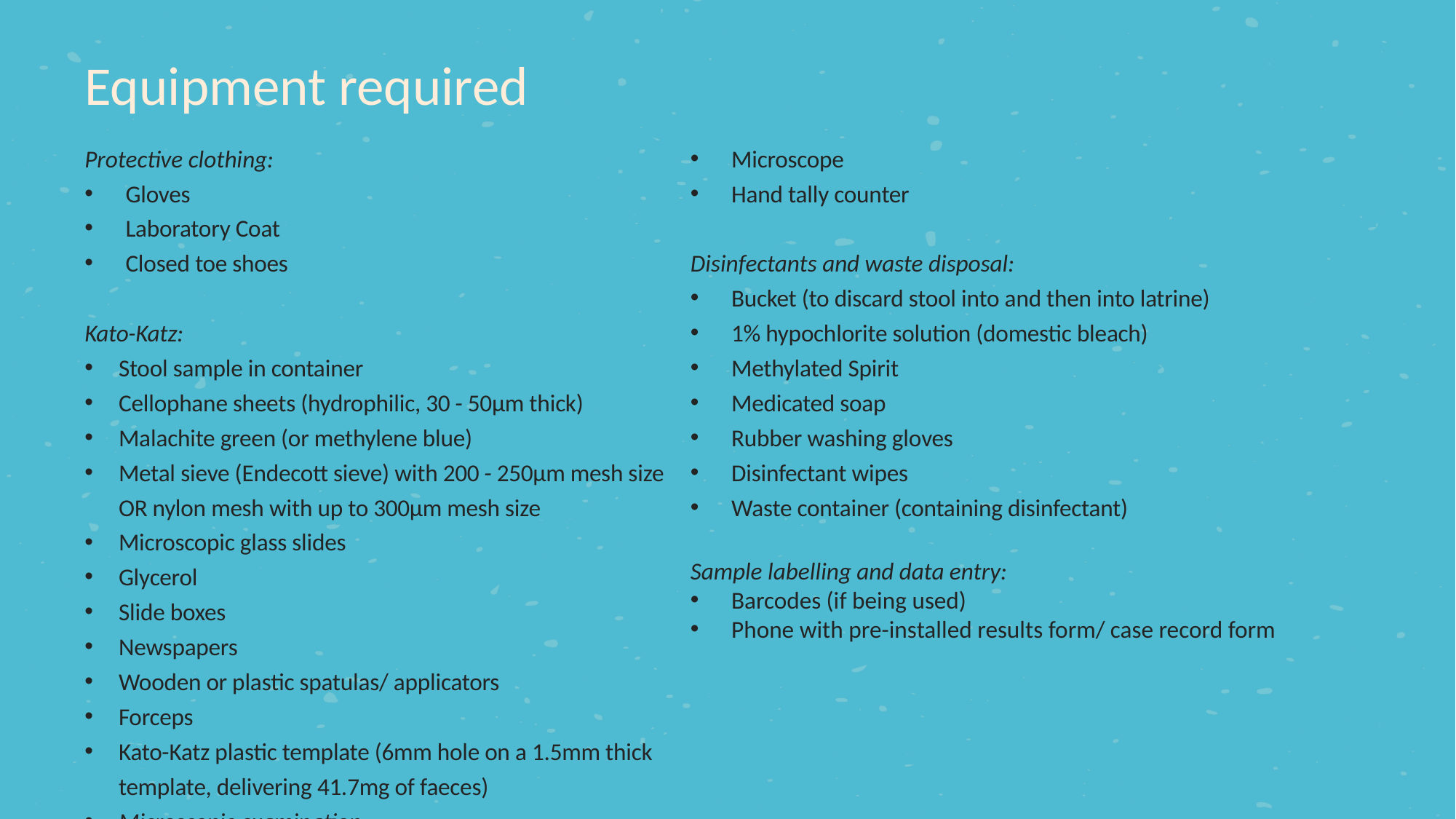

Equipment required
Protective clothing:
Gloves
Laboratory Coat
Closed toe shoes

Kato-Katz:
Stool sample in container
Cellophane sheets (hydrophilic, 30 - 50µm thick)
Malachite green (or methylene blue)
Metal sieve (Endecott sieve) with 200 - 250µm mesh size OR nylon mesh with up to 300µm mesh size
Microscopic glass slides
Glycerol
Slide boxes
Newspapers
Wooden or plastic spatulas/ applicators
Forceps
Kato-Katz plastic template (6mm hole on a 1.5mm thick template, delivering 41.7mg of faeces)
Microscopic examination:
Microscope
Hand tally counter

Disinfectants and waste disposal:
Bucket (to discard stool into and then into latrine)
1% hypochlorite solution (domestic bleach)
Methylated Spirit
Medicated soap
Rubber washing gloves
Disinfectant wipes
Waste container (containing disinfectant)

Sample labelling and data entry:
Barcodes (if being used)
Phone with pre-installed results form/ case record form